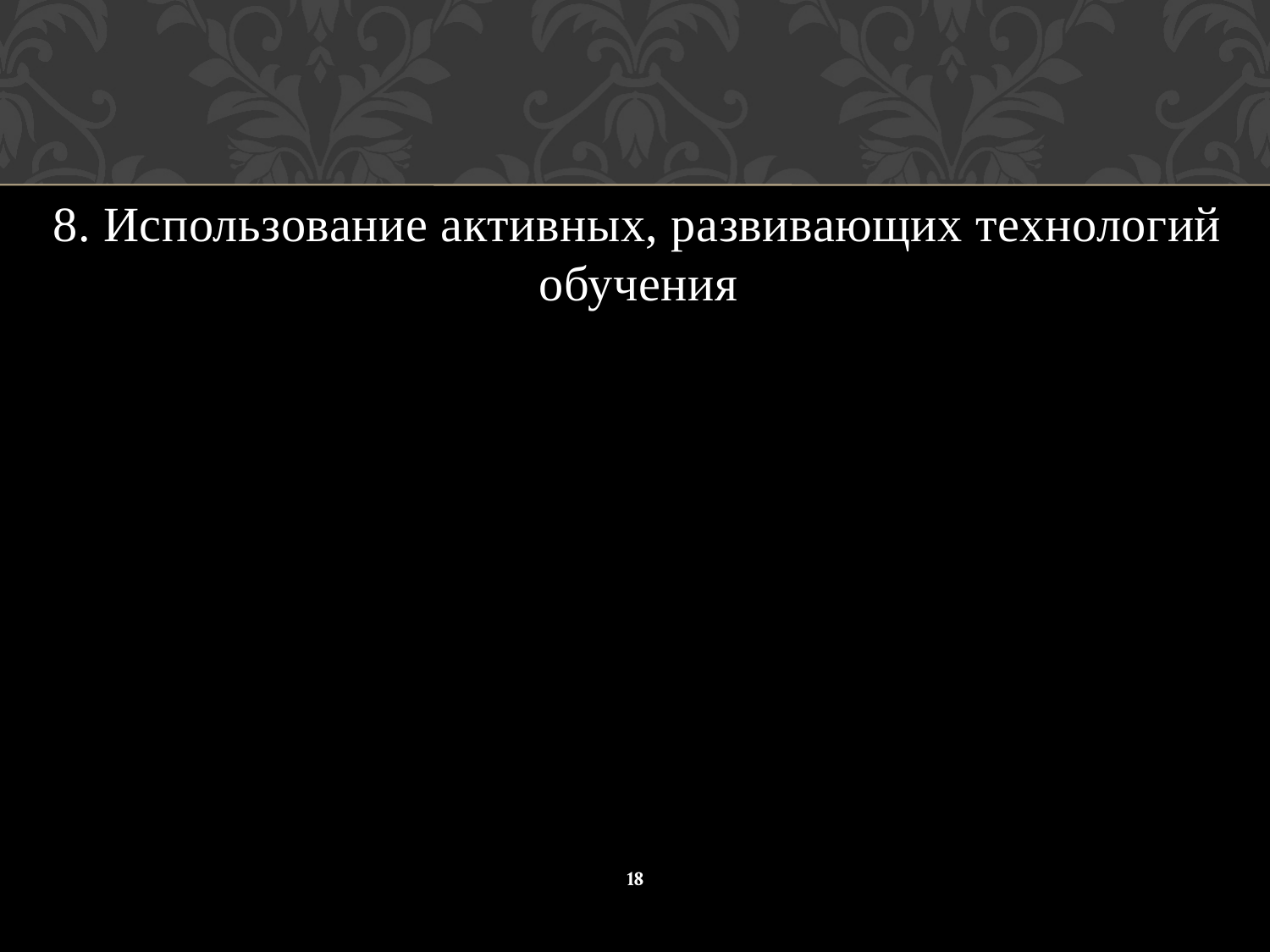

8. Использование активных, развивающих технологий обучения
18